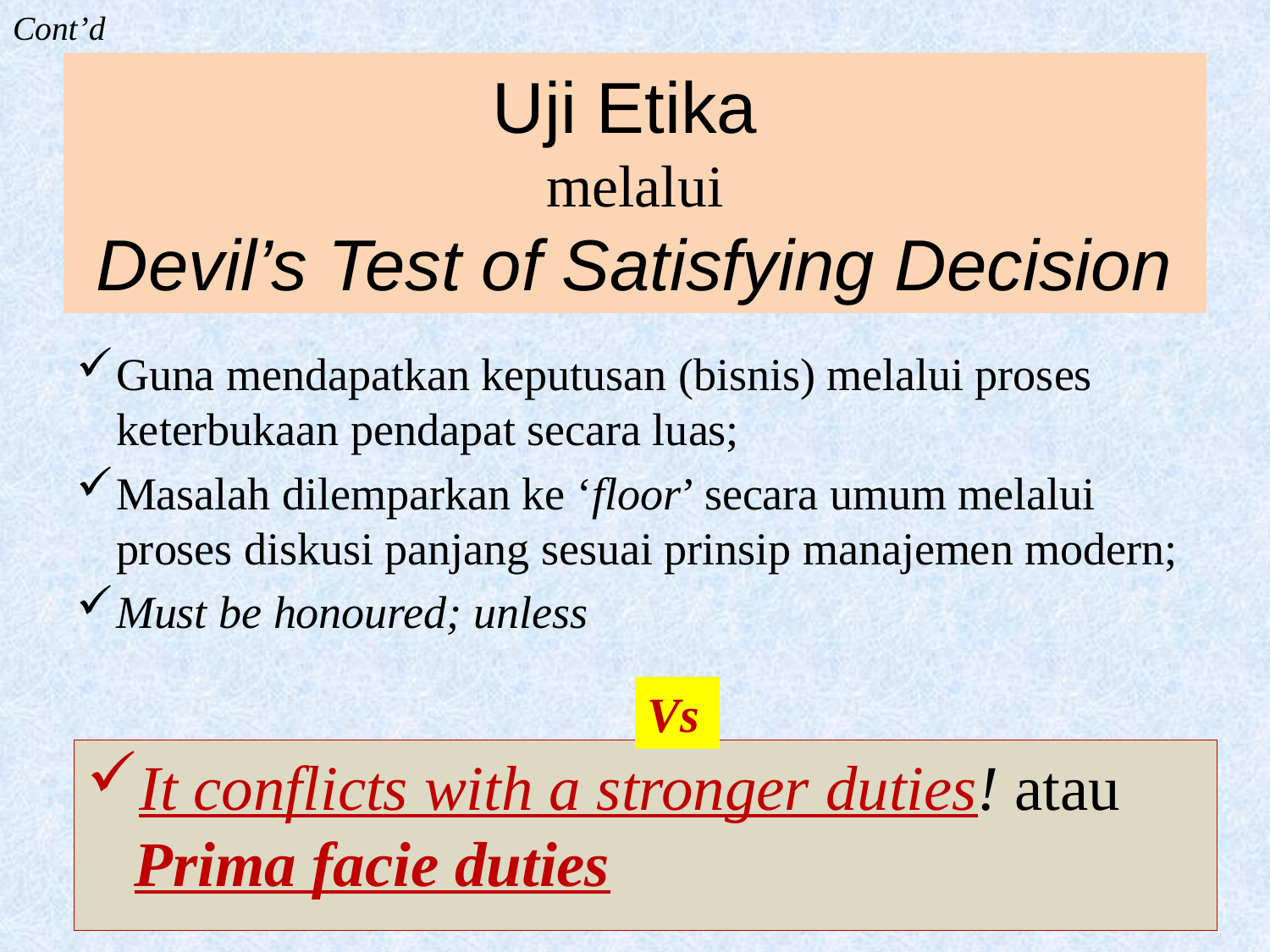

Cont’d
# Uji Etika melalui Devil’s Test of Satisfying Decision
Guna mendapatkan keputusan (bisnis) melalui proses keterbukaan pendapat secara luas;
Masalah dilemparkan ke ‘floor’ secara umum melalui proses diskusi panjang sesuai prinsip manajemen modern;
Must be honoured; unless
Vs
It conflicts with a stronger duties! atau Prima facie duties